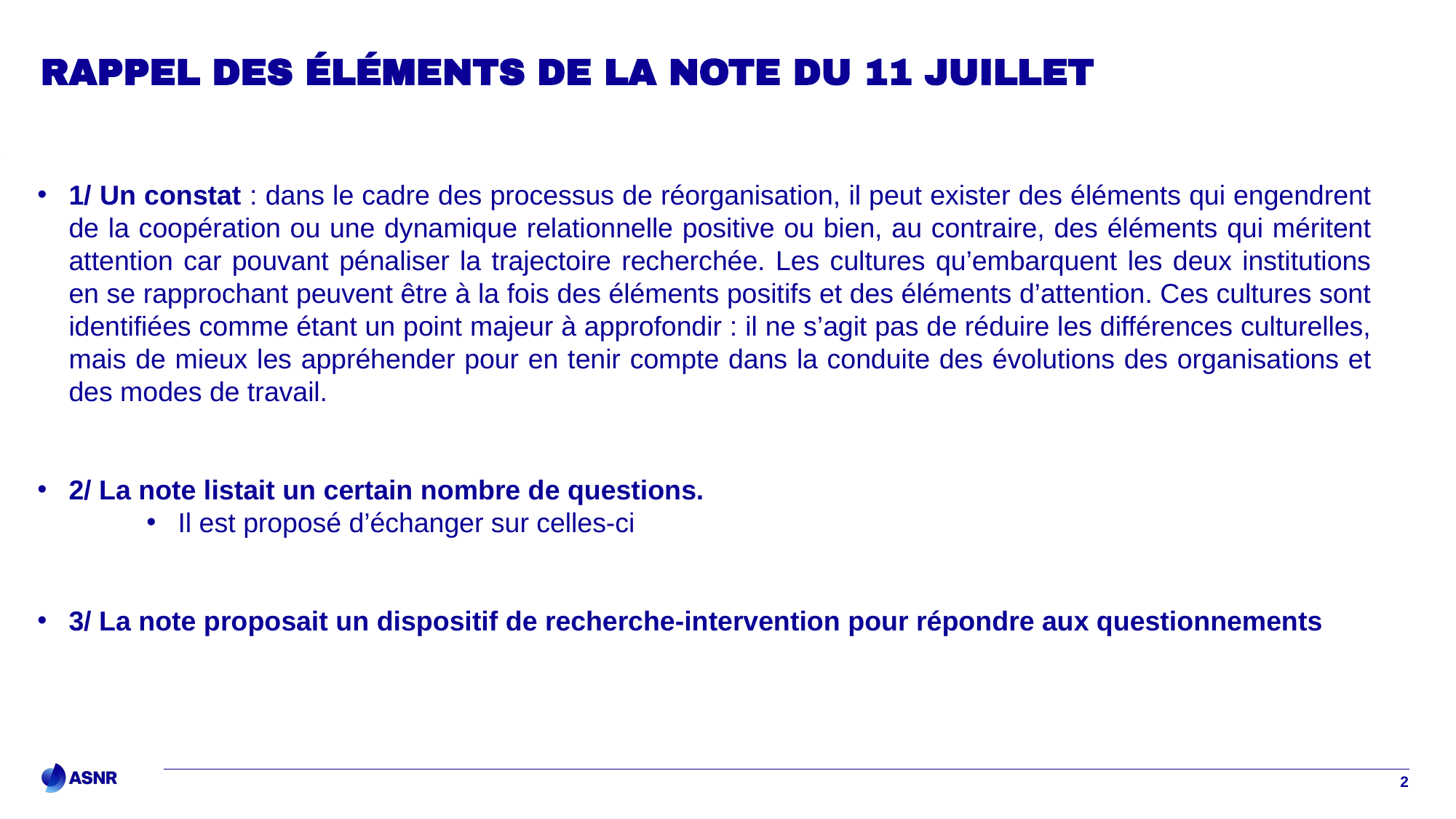

# Rappel des éléments de la note du 11 juillet

1/ Un constat : dans le cadre des processus de réorganisation, il peut exister des éléments qui engendrent de la coopération ou une dynamique relationnelle positive ou bien, au contraire, des éléments qui méritent attention car pouvant pénaliser la trajectoire recherchée. Les cultures qu’embarquent les deux institutions en se rapprochant peuvent être à la fois des éléments positifs et des éléments d’attention. Ces cultures sont identifiées comme étant un point majeur à approfondir : il ne s’agit pas de réduire les différences culturelles, mais de mieux les appréhender pour en tenir compte dans la conduite des évolutions des organisations et des modes de travail.

2/ La note listait un certain nombre de questions.
Il est proposé d’échanger sur celles-ci

3/ La note proposait un dispositif de recherche-intervention pour répondre aux questionnements

2